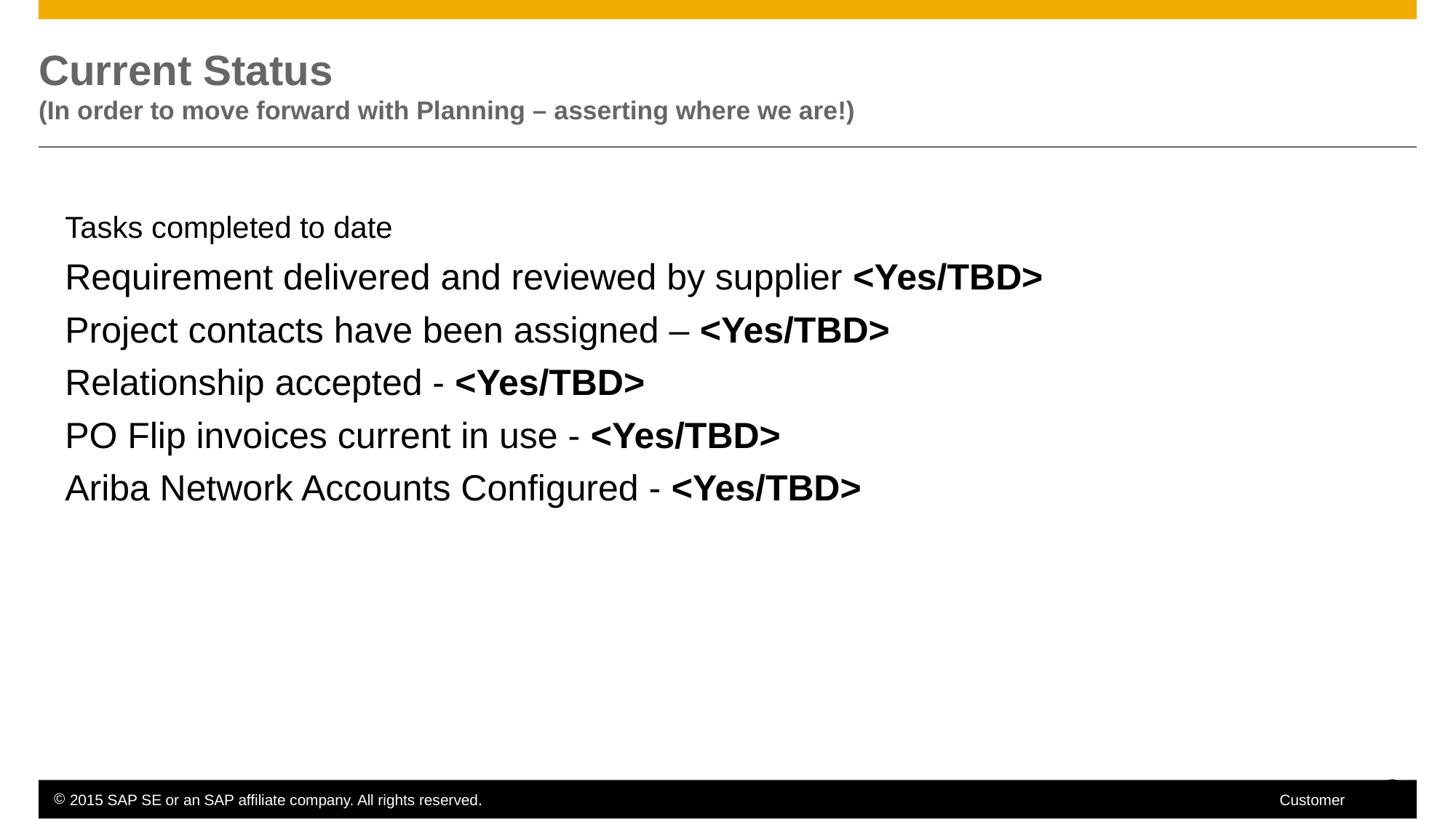

# Current Status (In order to move forward with Planning – asserting where we are!)
Tasks completed to date
Requirement delivered and reviewed by supplier <Yes/TBD>
Project contacts have been assigned – <Yes/TBD>
Relationship accepted - <Yes/TBD>
PO Flip invoices current in use - <Yes/TBD>
Ariba Network Accounts Configured - <Yes/TBD>

8